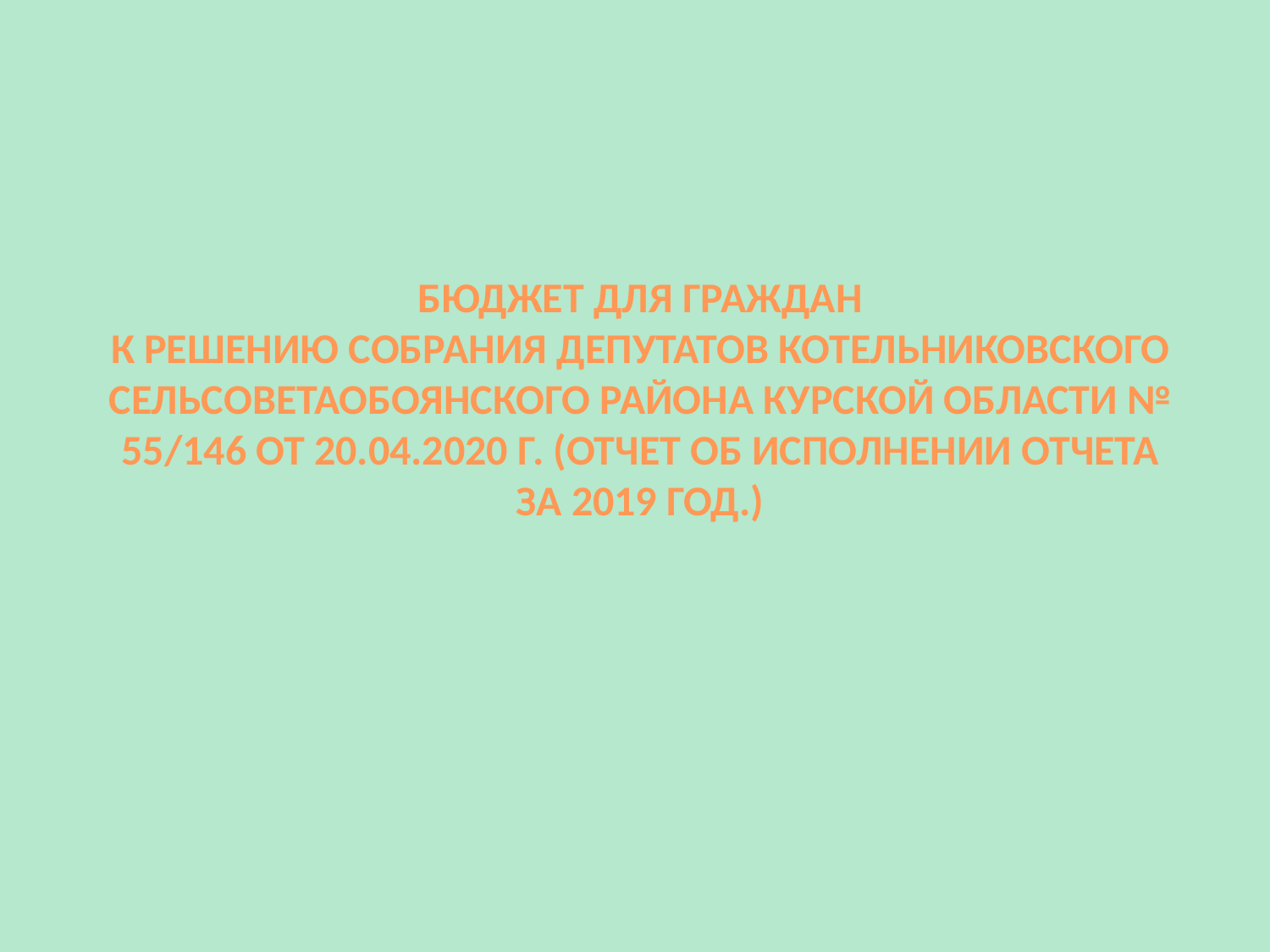

БЮДЖЕТ ДЛЯ ГРАЖДАН
К РЕШЕНИЮ СОБРАНИЯ ДЕПУТАТОВ КОТЕЛЬНИКОВСКОГО СЕЛЬСОВЕТАОБОЯНСКОГО РАЙОНА КУРСКОЙ ОБЛАСТИ № 55/146 ОТ 20.04.2020 Г. (ОТЧЕТ ОБ ИСПОЛНЕНИИ ОТЧЕТА ЗА 2019 ГОД.)